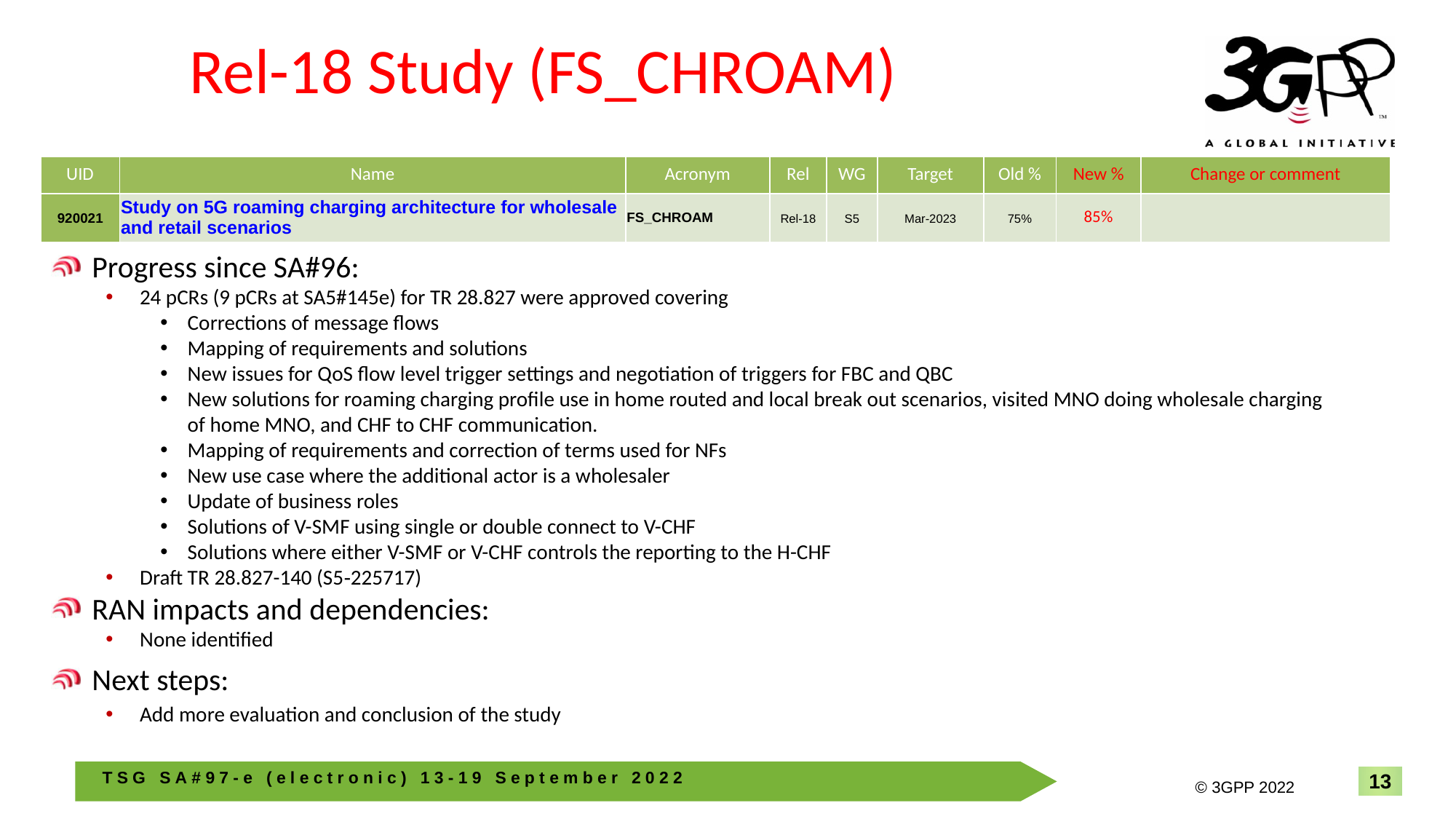

# Rel-18 Study (FS_CHROAM)
| UID | Name | Acronym | Rel | WG | Target | Old % | New % | Change or comment |
| --- | --- | --- | --- | --- | --- | --- | --- | --- |
| 920021 | Study on 5G roaming charging architecture for wholesale and retail scenarios | FS\_CHROAM | Rel-18 | S5 | Mar-2023 | 75% | 85% |  |
Progress since SA#96:
24 pCRs (9 pCRs at SA5#145e) for TR 28.827 were approved covering
Corrections of message flows
Mapping of requirements and solutions
New issues for QoS flow level trigger settings and negotiation of triggers for FBC and QBC
New solutions for roaming charging profile use in home routed and local break out scenarios, visited MNO doing wholesale charging of home MNO, and CHF to CHF communication.
Mapping of requirements and correction of terms used for NFs
New use case where the additional actor is a wholesaler
Update of business roles
Solutions of V-SMF using single or double connect to V-CHF
Solutions where either V-SMF or V-CHF controls the reporting to the H-CHF
Draft TR 28.827-140 (S5‑225717)
RAN impacts and dependencies:
None identified
Next steps:
Add more evaluation and conclusion of the study